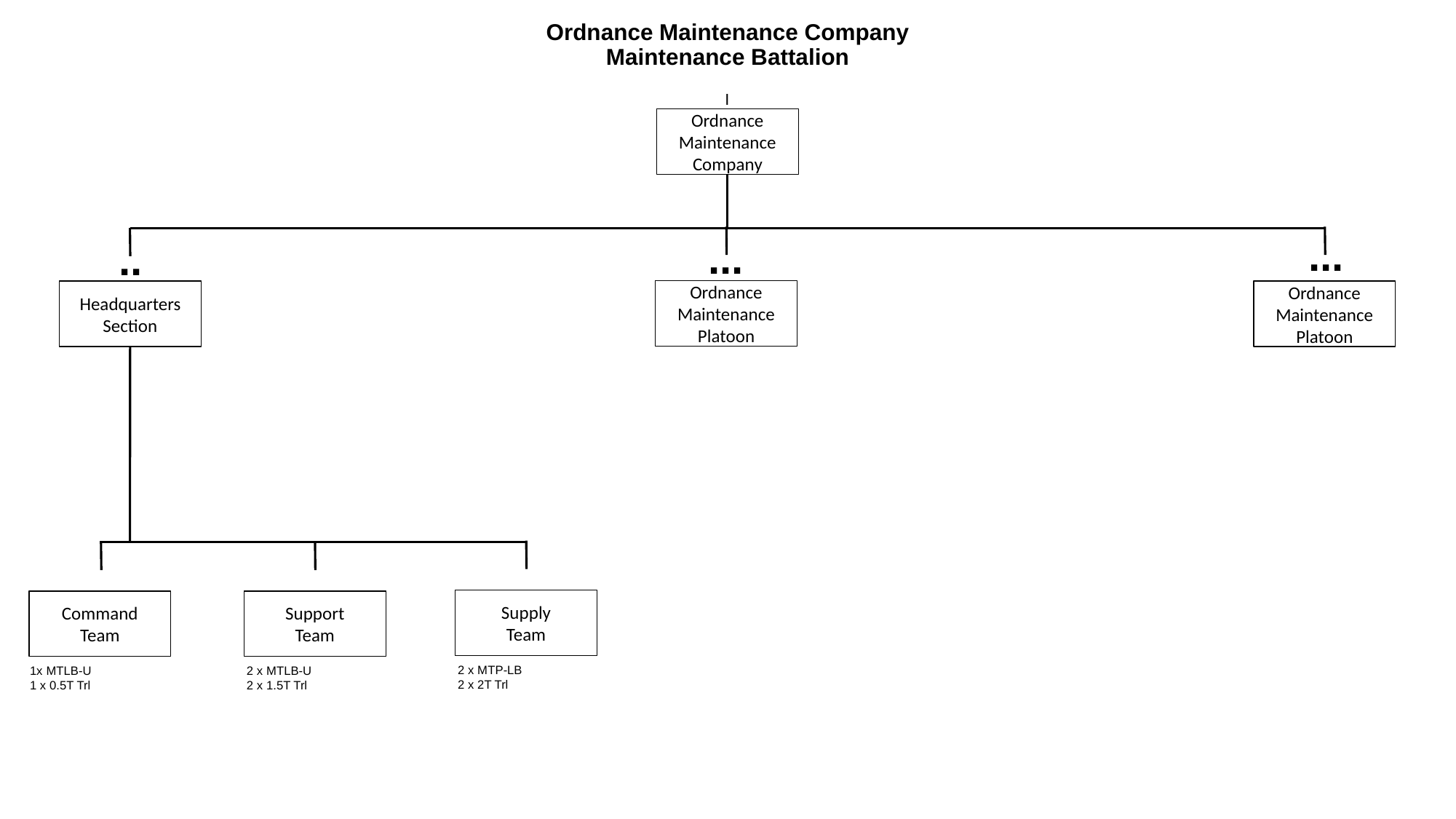

# Ordnance Maintenance Company Maintenance Battalion
I
Ordnance Maintenance
Company
...
...
..
Ordnance
Maintenance
Platoon
Headquarters
Section
Ordnance
Maintenance
Platoon
Supply
Team
Command
Team
Support
Team
2 x MTP-LB
2 x 2T Trl
1x MTLB-U
1 x 0.5T Trl
2 x MTLB-U
2 x 1.5T Trl